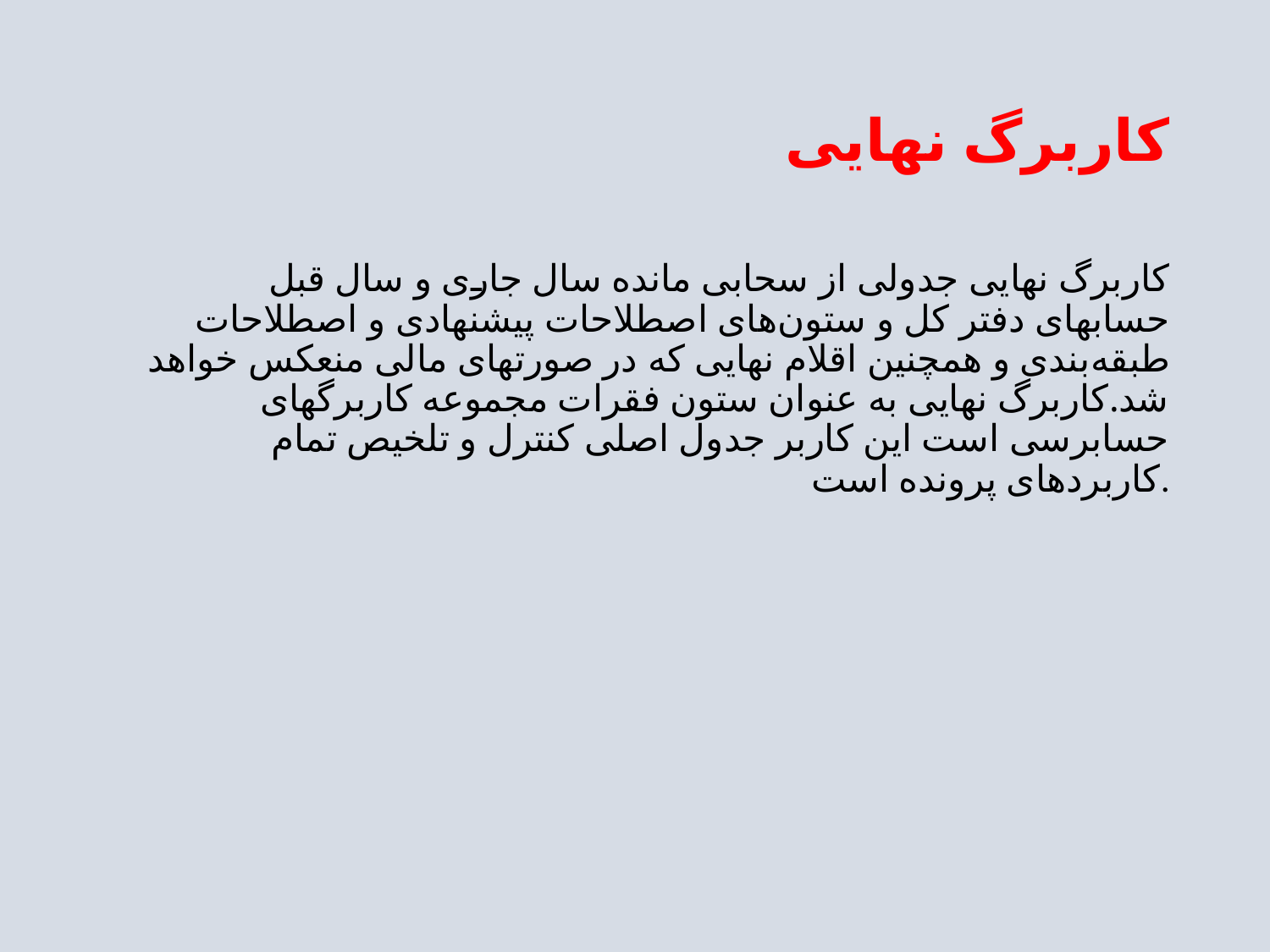

# کاربرگ نهایی
کاربرگ نهایی جدولی از سحابی مانده سال جاری و سال قبل حسابهای دفتر کل و ستون‌های اصطلاحات پیشنهادی و اصطلاحات طبقه‌بندی و همچنین اقلام نهایی که در صورتهای مالی منعکس خواهد شد.کاربرگ نهایی به عنوان ستون فقرات مجموعه کاربرگهای حسابرسی است این کاربر جدول اصلی کنترل و تلخیص تمام کاربردهای پرونده است.